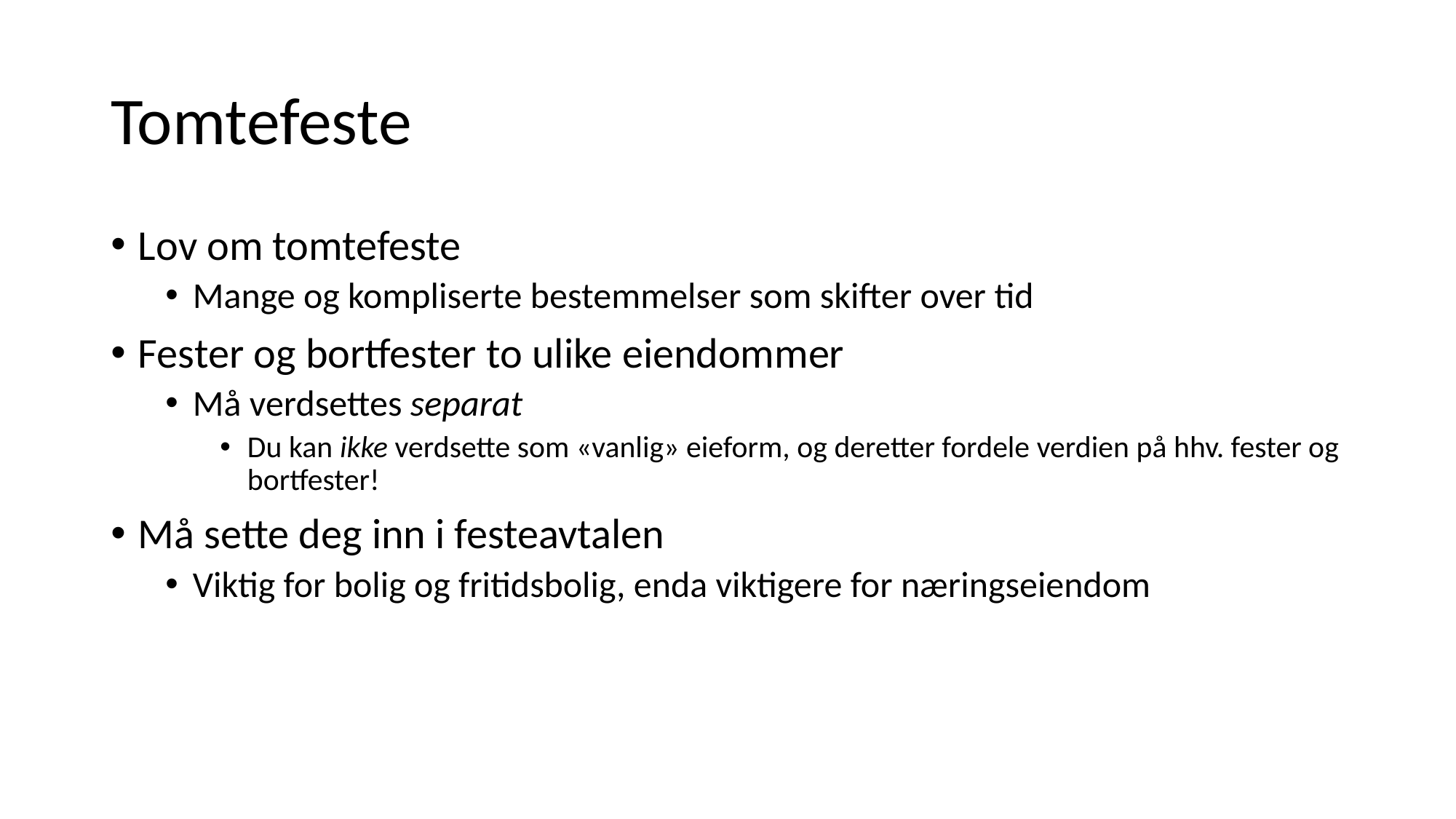

# Tomtefeste
Lov om tomtefeste
Mange og kompliserte bestemmelser som skifter over tid
Fester og bortfester to ulike eiendommer
Må verdsettes separat
Du kan ikke verdsette som «vanlig» eieform, og deretter fordele verdien på hhv. fester og bortfester!
Må sette deg inn i festeavtalen
Viktig for bolig og fritidsbolig, enda viktigere for næringseiendom